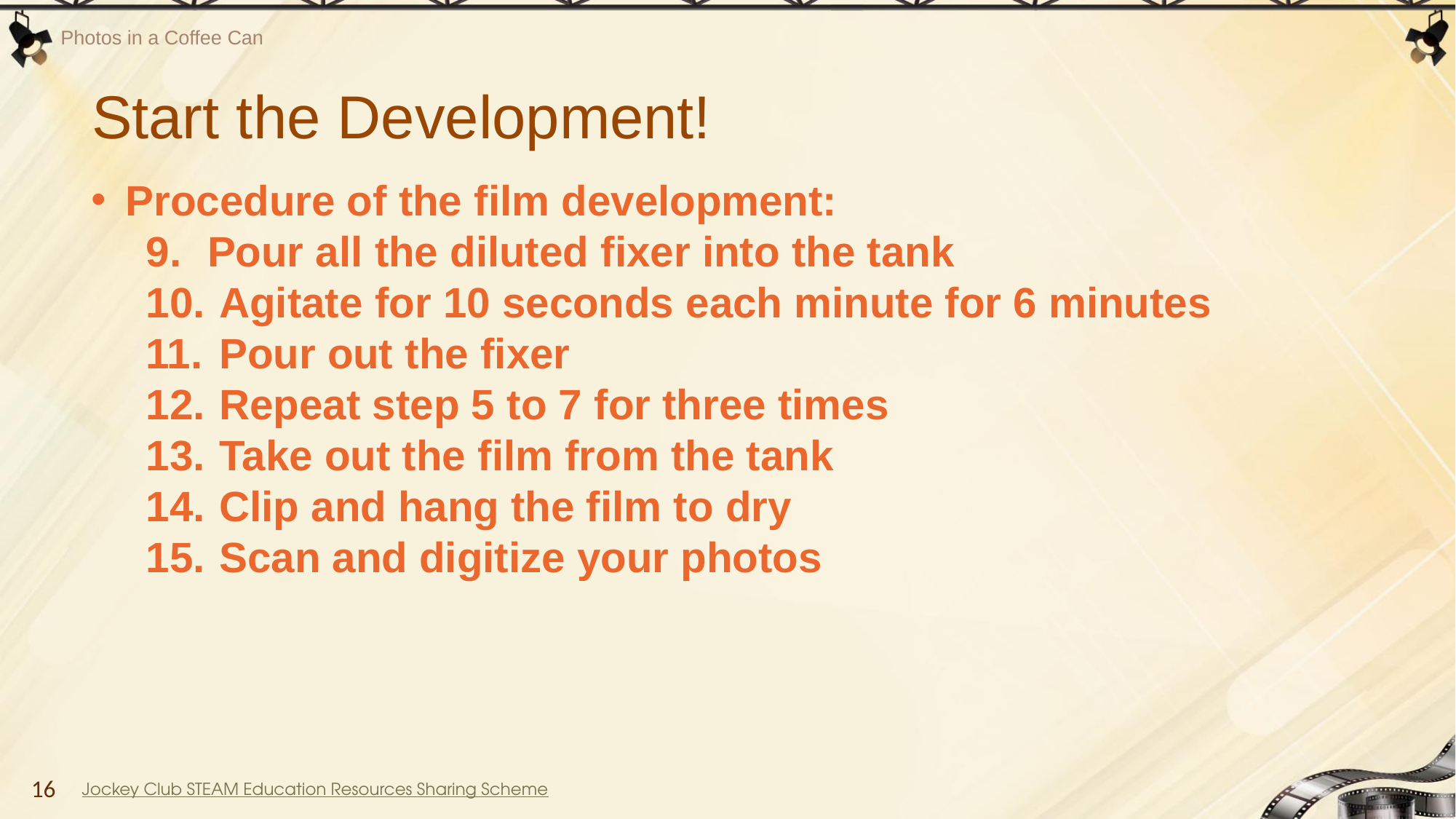

# Start the Development!
Procedure of the film development:
Pour all the diluted fixer into the tank
 Agitate for 10 seconds each minute for 6 minutes
 Pour out the fixer
 Repeat step 5 to 7 for three times
 Take out the film from the tank
 Clip and hang the film to dry
 Scan and digitize your photos